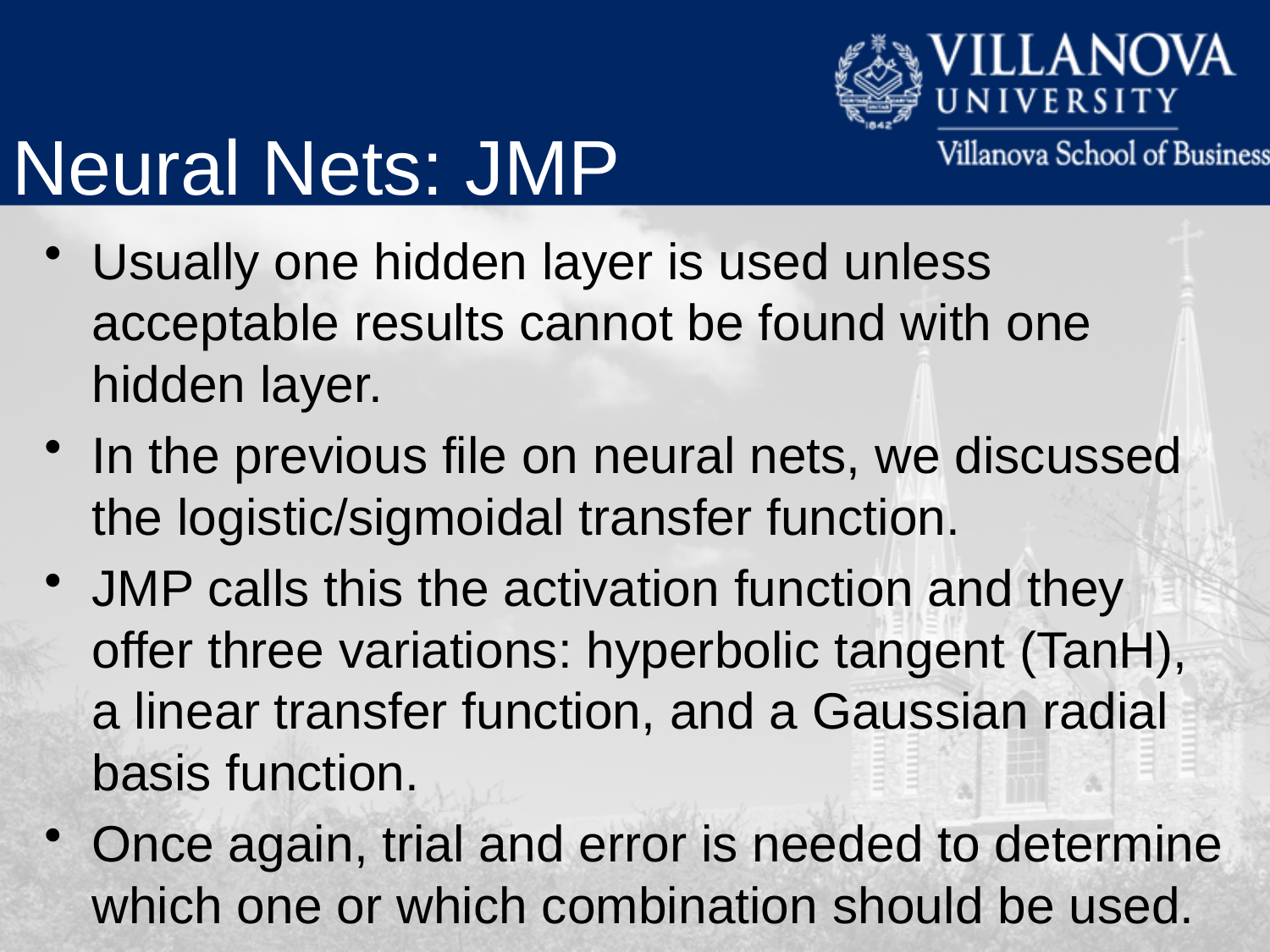

Neural Nets: JMP
Usually one hidden layer is used unless acceptable results cannot be found with one hidden layer.
In the previous file on neural nets, we discussed the logistic/sigmoidal transfer function.
JMP calls this the activation function and they offer three variations: hyperbolic tangent (TanH), a linear transfer function, and a Gaussian radial basis function.
Once again, trial and error is needed to determine which one or which combination should be used.